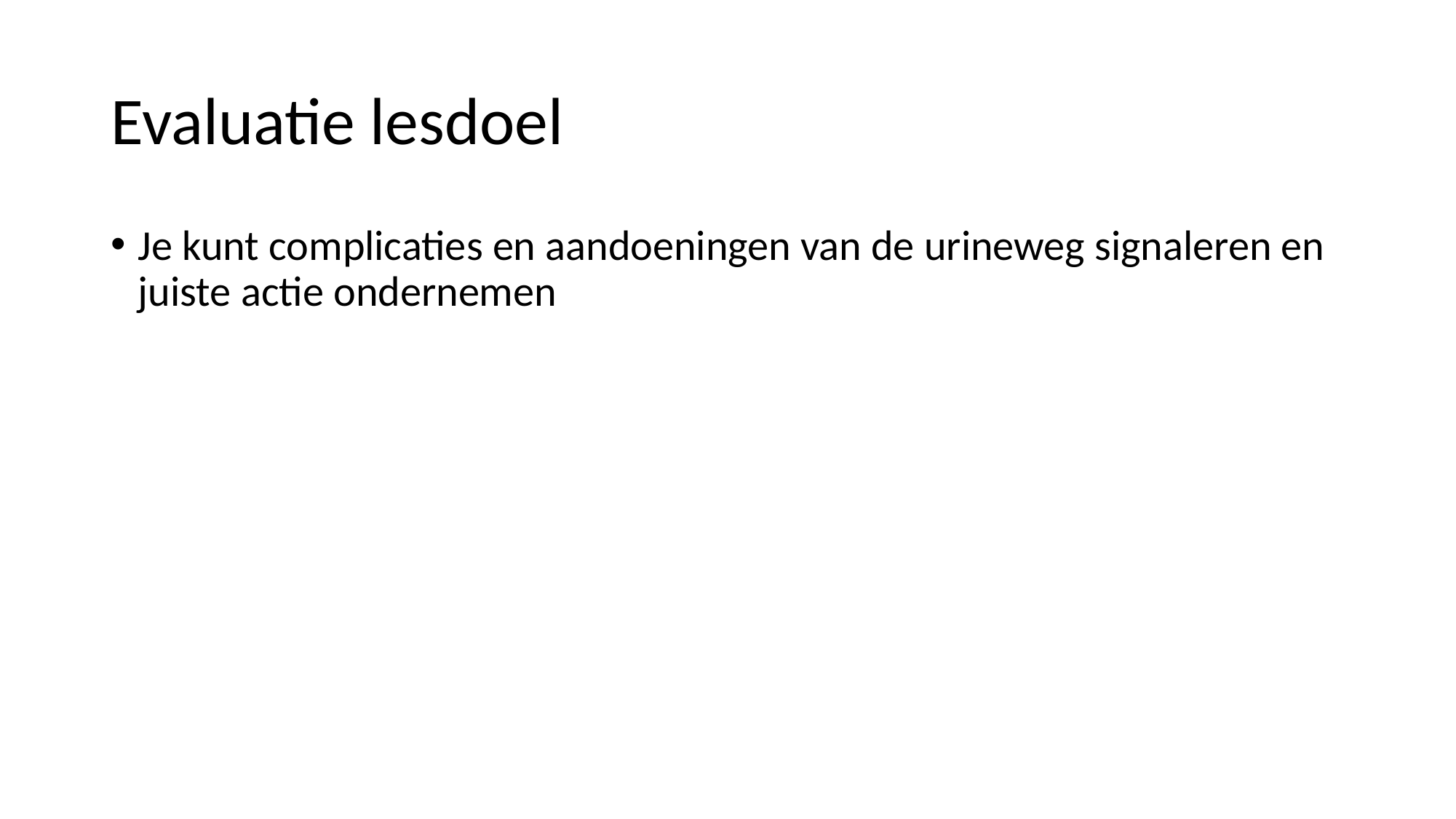

# Evaluatie lesdoel
Je kunt complicaties en aandoeningen van de urineweg signaleren en juiste actie ondernemen